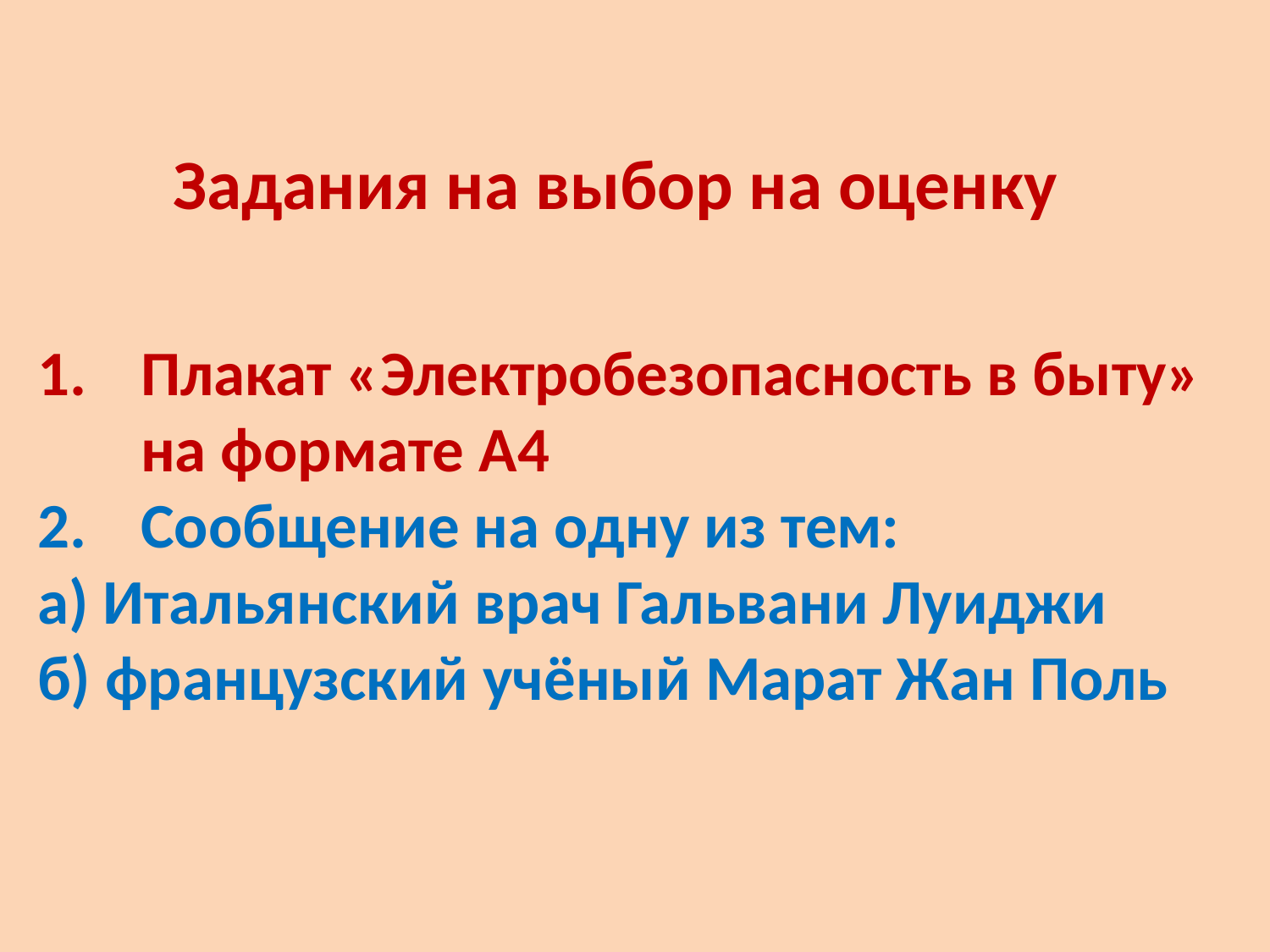

Задания на выбор на оценку

Плакат «Электробезопасность в быту» на формате А4
Сообщение на одну из тем:
а) Итальянский врач Гальвани Луиджи
б) французский учёный Марат Жан Поль